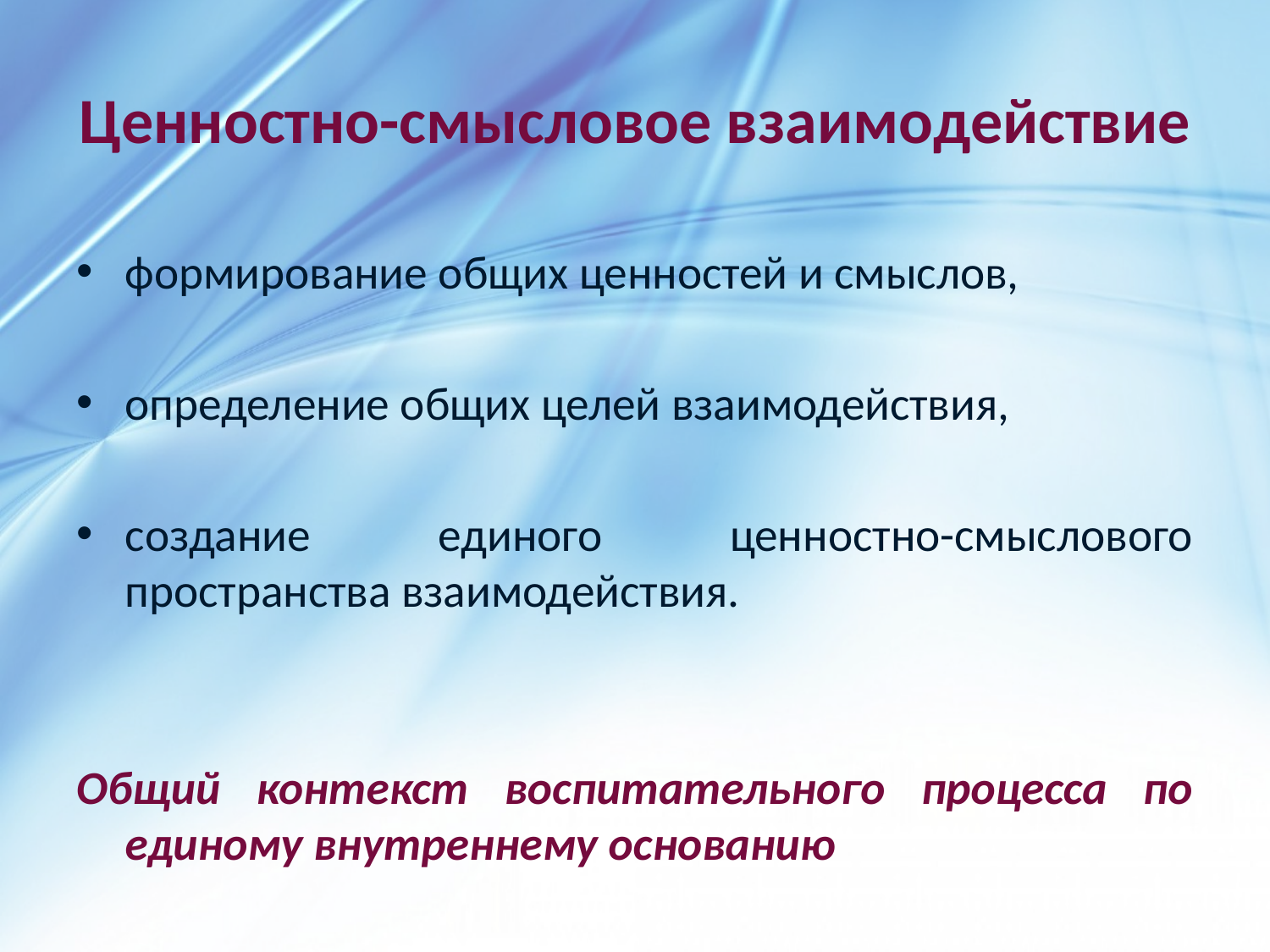

# Ценностно-смысловое взаимодействие
формирование общих ценностей и смыслов,

определение общих целей взаимодействия,

создание единого ценностно-смыслового пространства взаимодействия.

Общий контекст воспитательного процесса по единому внутреннему основанию